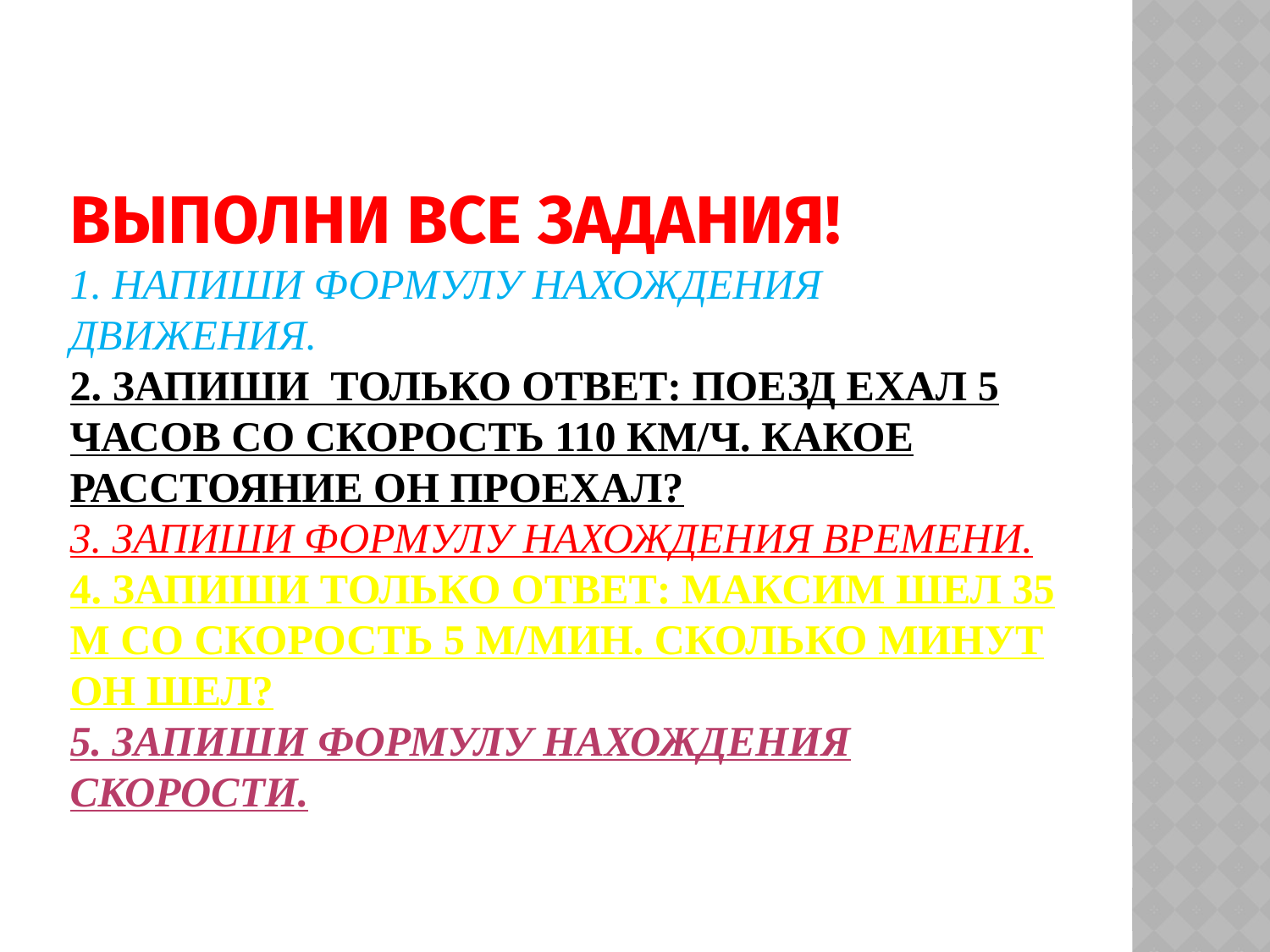

# Выполни все задания! 1. напиши формулу нахождения движения. 2. запиши  только ответ: поезд ехал 5 часов со скорость 110 км/ч. Какое расстояние он проехал? 3. запиши формулу нахождения времени. 4. Запиши только ответ: Максим шел 35 м со скорость 5 м/мин. Сколько минут он шел? 5. Запиши формулу нахождения скорости.